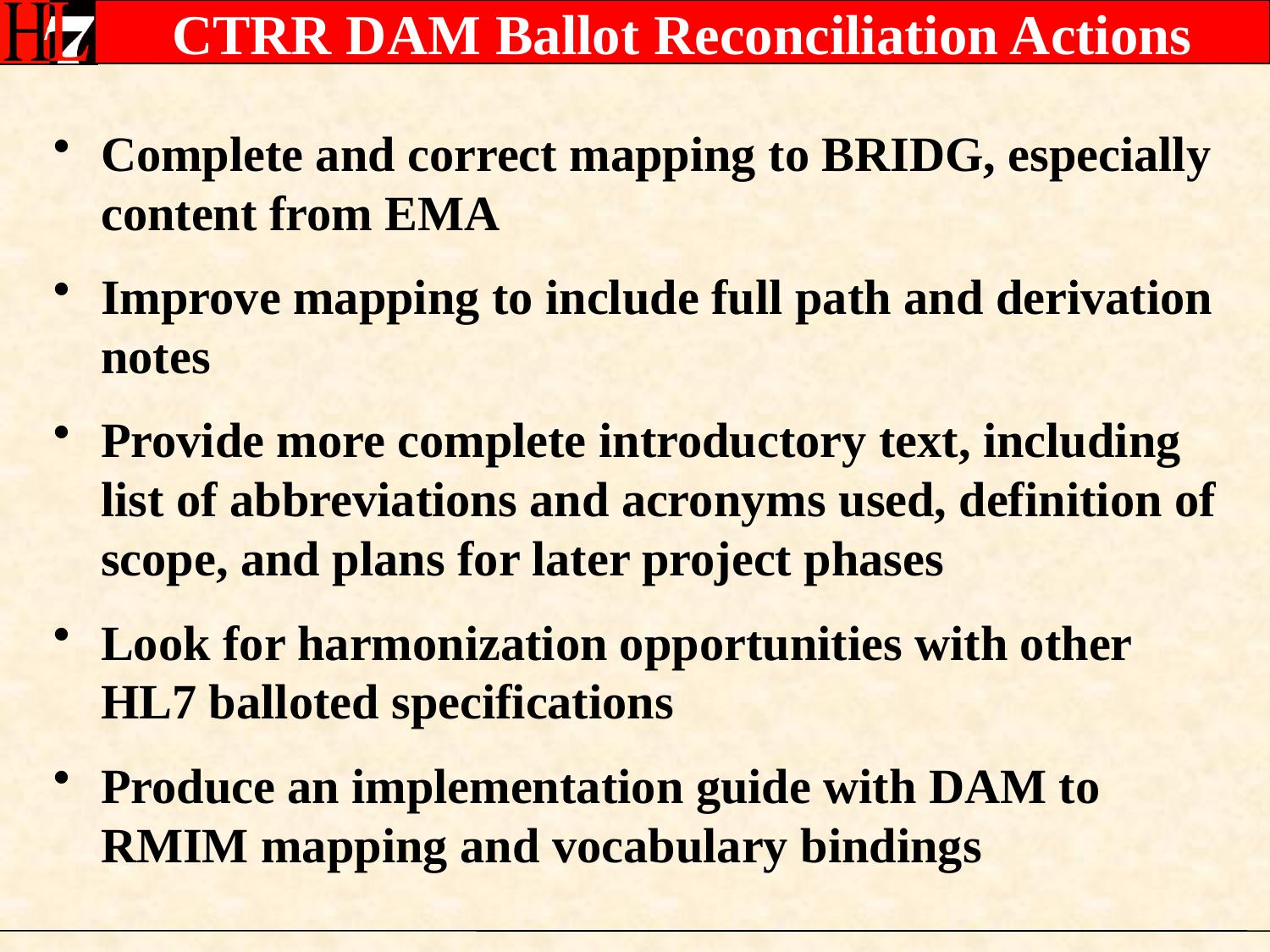

# CTRR DAM Ballot Reconciliation Actions
Complete and correct mapping to BRIDG, especially content from EMA
Improve mapping to include full path and derivation notes
Provide more complete introductory text, including list of abbreviations and acronyms used, definition of scope, and plans for later project phases
Look for harmonization opportunities with other HL7 balloted specifications
Produce an implementation guide with DAM to RMIM mapping and vocabulary bindings